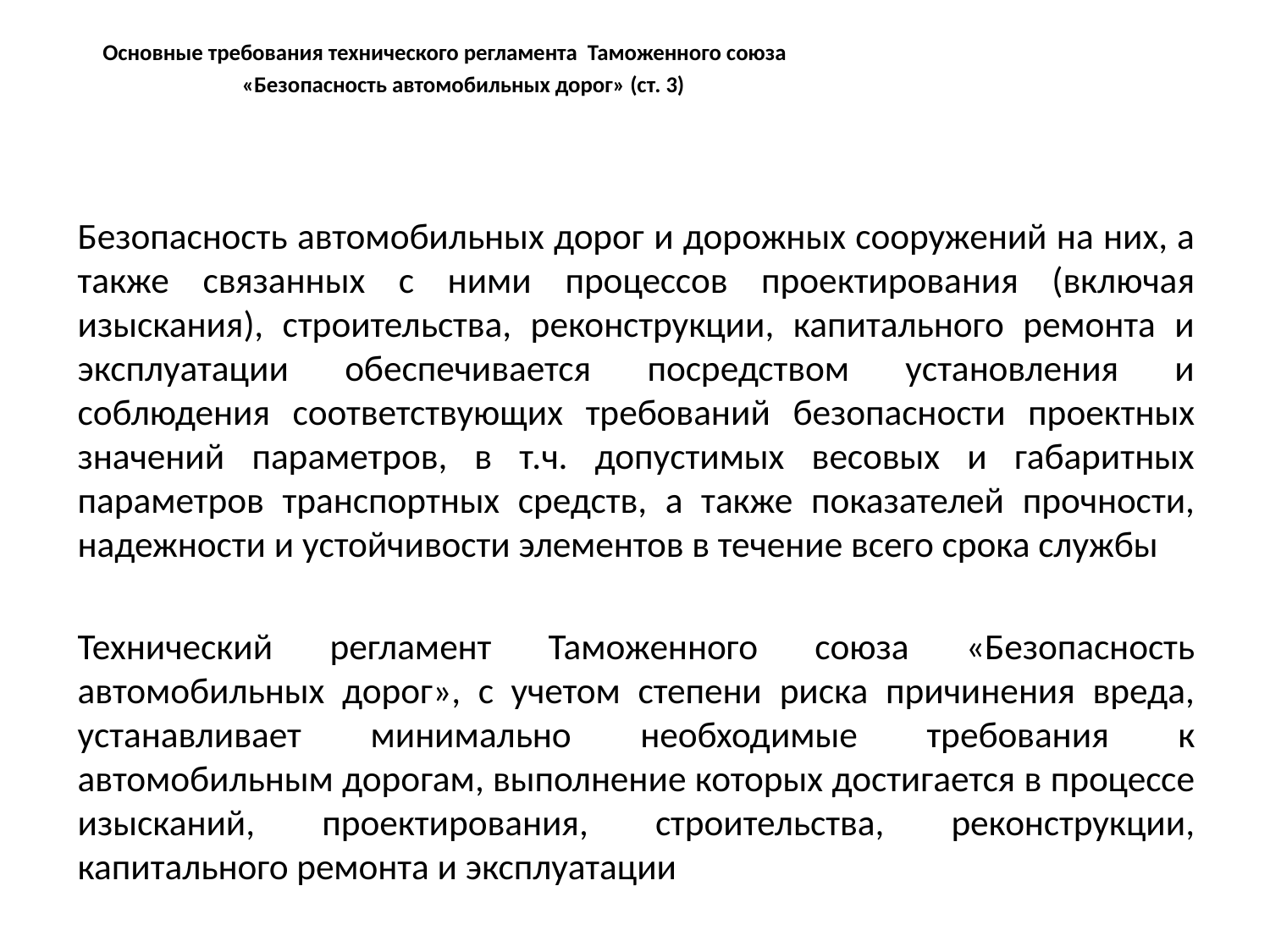

Основные требования технического регламента  Таможенного союза «Безопасность автомобильных дорог» (ст. 3)
Безопасность автомобильных дорог и дорожных сооружений на них, а также связанных с ними процессов проектирования (включая изыскания), строительства, реконструкции, капитального ремонта и эксплуатации обеспечивается посредством установления и соблюдения соответствующих требований безопасности проектных значений параметров, в т.ч. допустимых весовых и габаритных параметров транспортных средств, а также показателей прочности, надежности и устойчивости элементов в течение всего срока службы

Технический регламент Таможенного союза «Безопасность автомобильных дорог», с учетом степени риска причинения вреда, устанавливает минимально необходимые требования к автомобильным дорогам, выполнение которых достигается в процессе изысканий, проектирования, строительства, реконструкции, капитального ремонта и эксплуатации